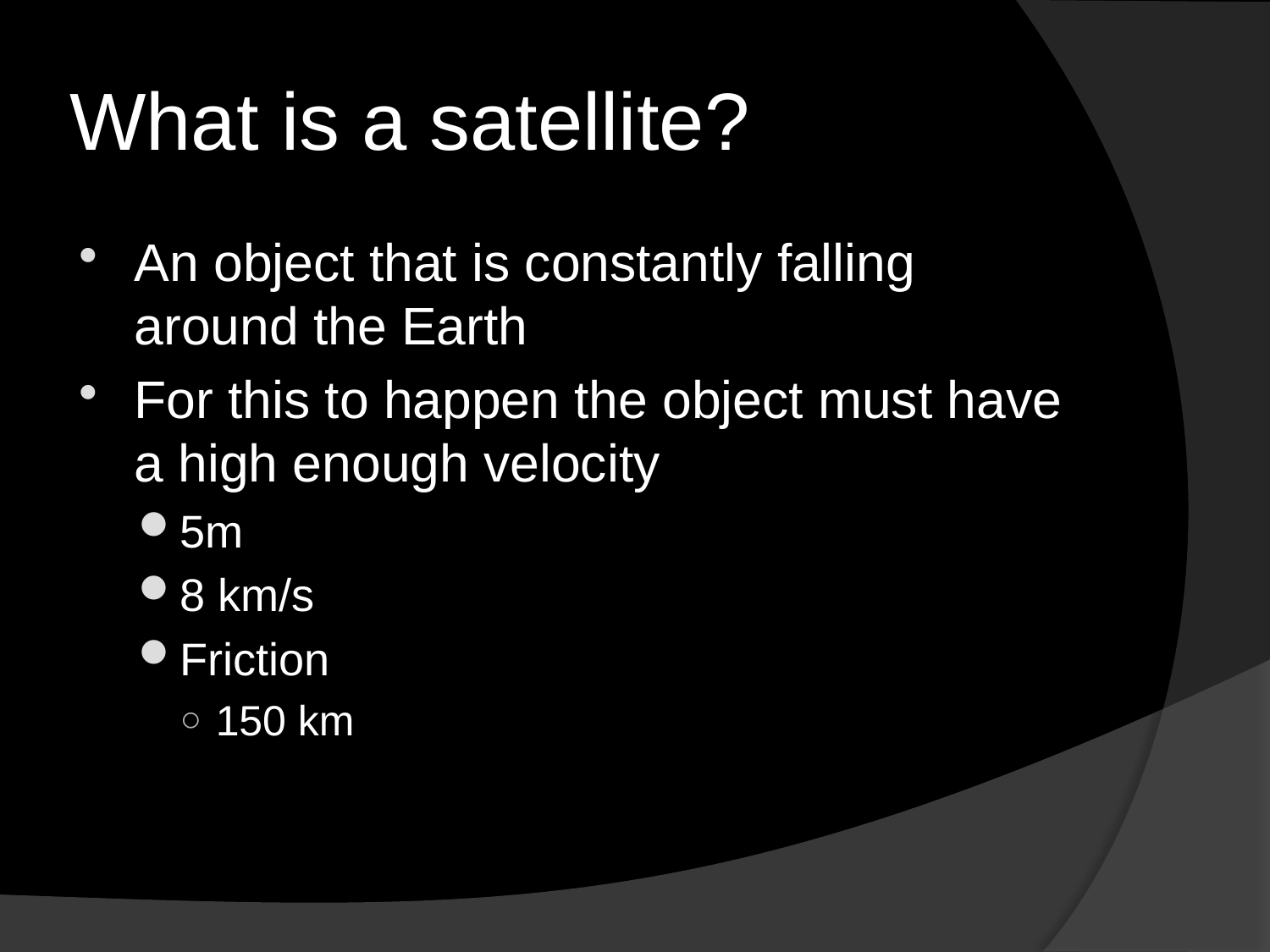

# What is a satellite?
An object that is constantly falling around the Earth
For this to happen the object must have a high enough velocity
5m
8 km/s
Friction
150 km